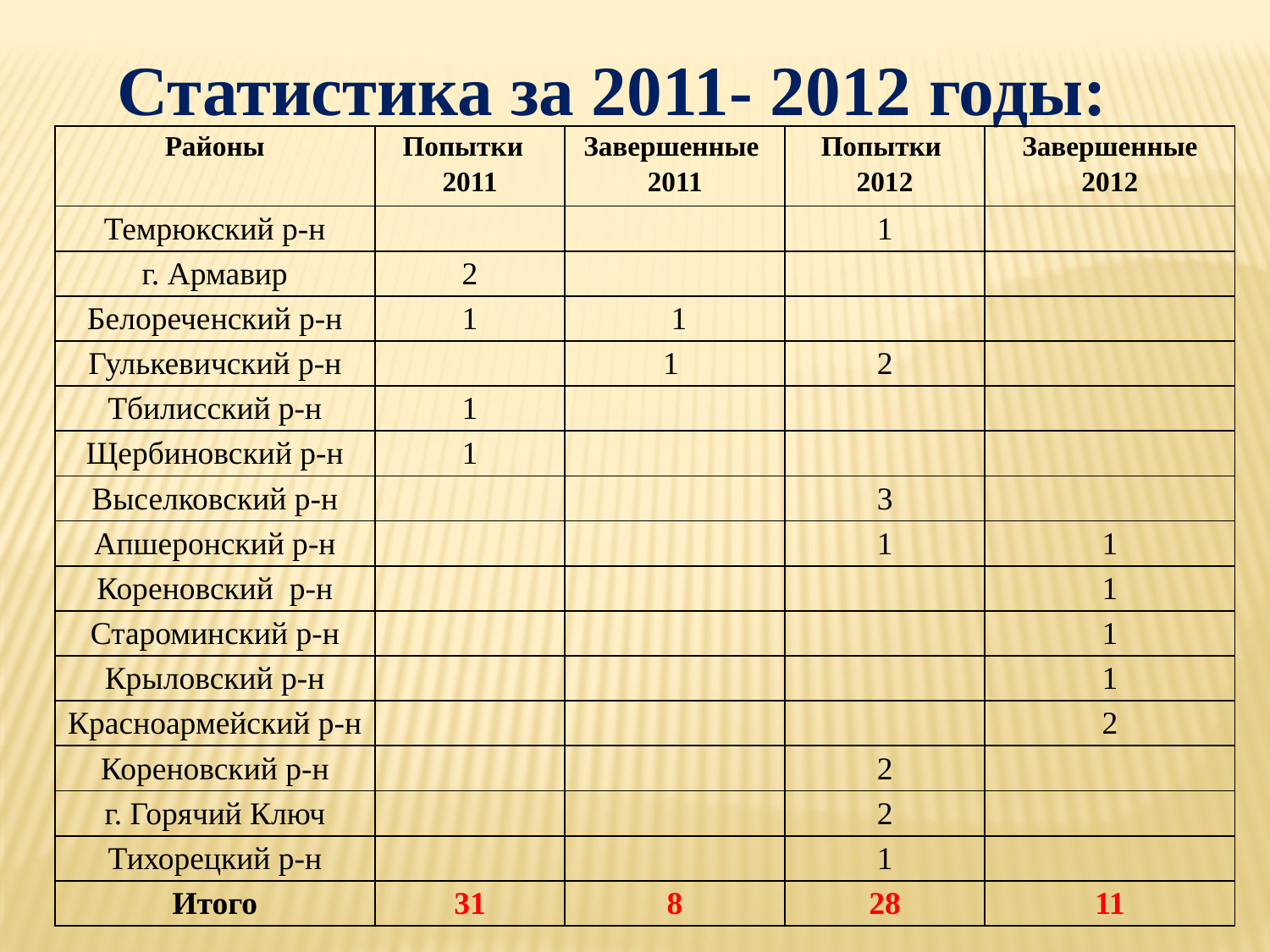

Статистика за 2011- 2012 годы:
| Районы | Попытки 2011 | Завершенные 2011 | Попытки 2012 | Завершенные 2012 |
| --- | --- | --- | --- | --- |
| Темрюкский р-н |  |  | 1 |  |
| г. Армавир | 2 |  |  |  |
| Белореченский р-н | 1 | 1 |  |  |
| Гулькевичский р-н |  | 1 | 2 |  |
| Тбилисский р-н | 1 |  |  |  |
| Щербиновский р-н | 1 |  |  |  |
| Выселковский р-н |  |  | 3 |  |
| Апшеронский р-н |  |  | 1 | 1 |
| Кореновский р-н |  |  |  | 1 |
| Староминский р-н |  |  |  | 1 |
| Крыловский р-н |  |  |  | 1 |
| Красноармейский р-н |  |  |  | 2 |
| Кореновский р-н |  |  | 2 |  |
| г. Горячий Ключ |  |  | 2 |  |
| Тихорецкий р-н |  |  | 1 |  |
| Итого | 31 | 8 | 28 | 11 |